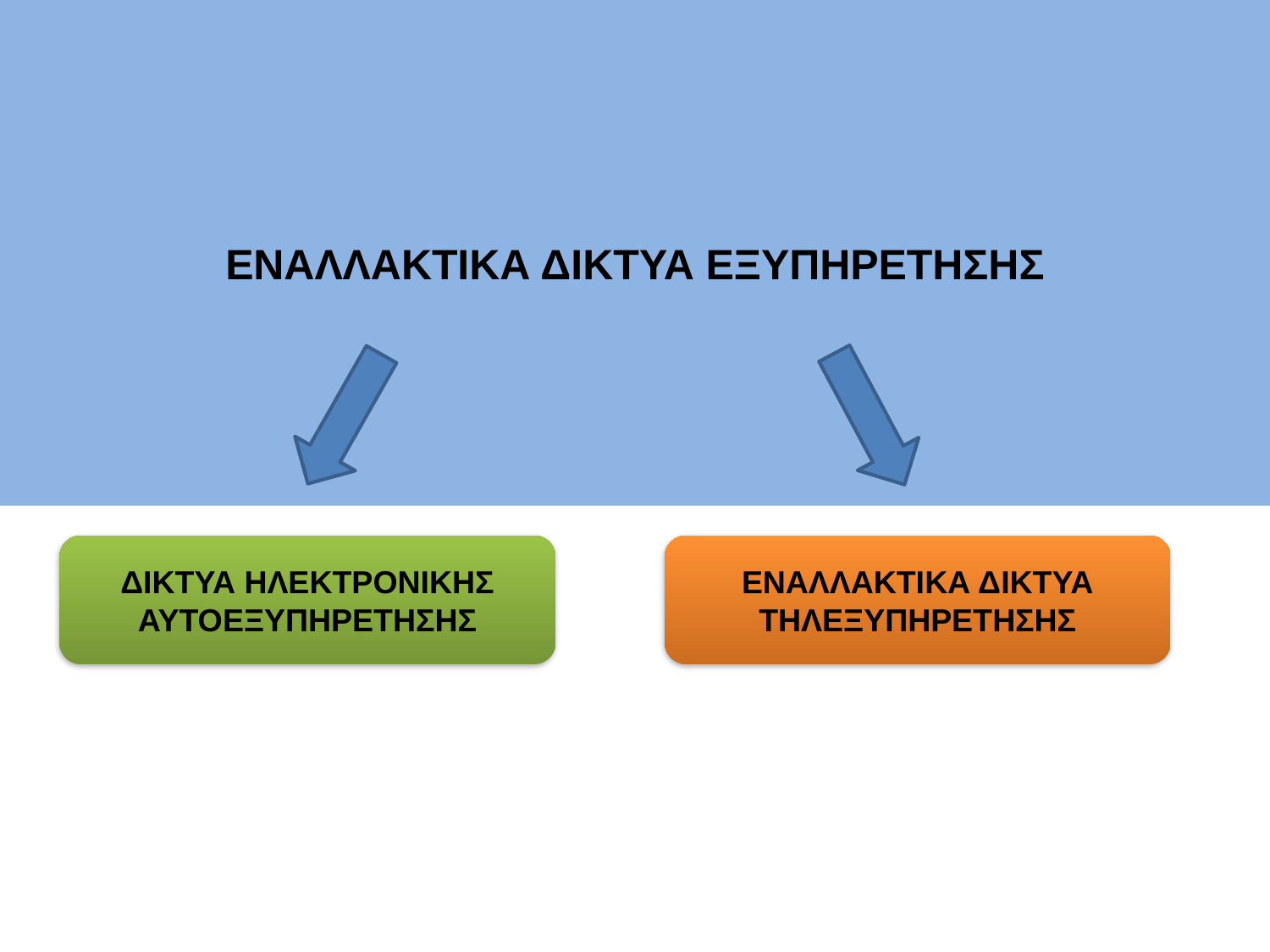

ΕΝΑΛΛΑΚΤΙΚΑ ΔΙΚΤΥΑ ΕΞΥΠΗΡΕΤΗΣΗΣ

ΔΙΚΤΥΑ ΗΛΕΚΤΡΟΝΙΚΗΣ ΑΥΤΟΕΞΥΠΗΡΕΤΗΣΗΣ
ΕΝΑΛΛΑΚΤΙΚΑ ΔΙΚΤΥΑ ΤΗΛΕΞΥΠΗΡΕΤΗΣΗΣ